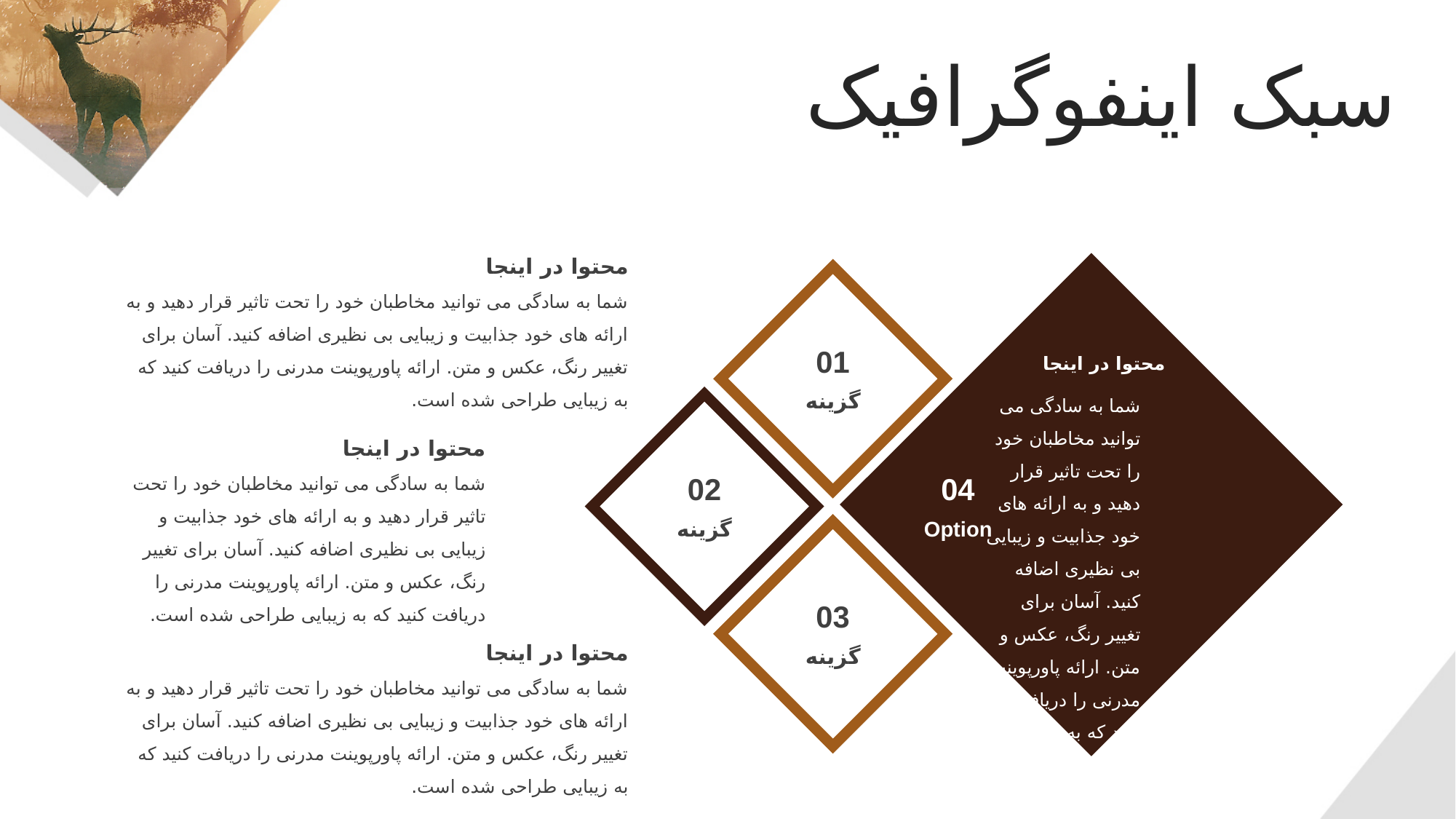

سبک اینفوگرافیک
محتوا در اینجا
شما به سادگی می توانید مخاطبان خود را تحت تاثیر قرار دهید و به ارائه های خود جذابیت و زیبایی بی نظیری اضافه کنید. آسان برای تغییر رنگ، عکس و متن. ارائه پاورپوینت مدرنی را دریافت کنید که به زیبایی طراحی شده است.

01
گزینه
محتوا در اینجا
شما به سادگی می توانید مخاطبان خود را تحت تاثیر قرار دهید و به ارائه های خود جذابیت و زیبایی بی نظیری اضافه کنید. آسان برای تغییر رنگ، عکس و متن. ارائه پاورپوینت مدرنی را دریافت کنید که به زیبایی طراحی شده است.

محتوا در اینجا
شما به سادگی می توانید مخاطبان خود را تحت تاثیر قرار دهید و به ارائه های خود جذابیت و زیبایی بی نظیری اضافه کنید. آسان برای تغییر رنگ، عکس و متن. ارائه پاورپوینت مدرنی را دریافت کنید که به زیبایی طراحی شده است.
02
گزینه
04
Option

03
گزینه
محتوا در اینجا
شما به سادگی می توانید مخاطبان خود را تحت تاثیر قرار دهید و به ارائه های خود جذابیت و زیبایی بی نظیری اضافه کنید. آسان برای تغییر رنگ، عکس و متن. ارائه پاورپوینت مدرنی را دریافت کنید که به زیبایی طراحی شده است.